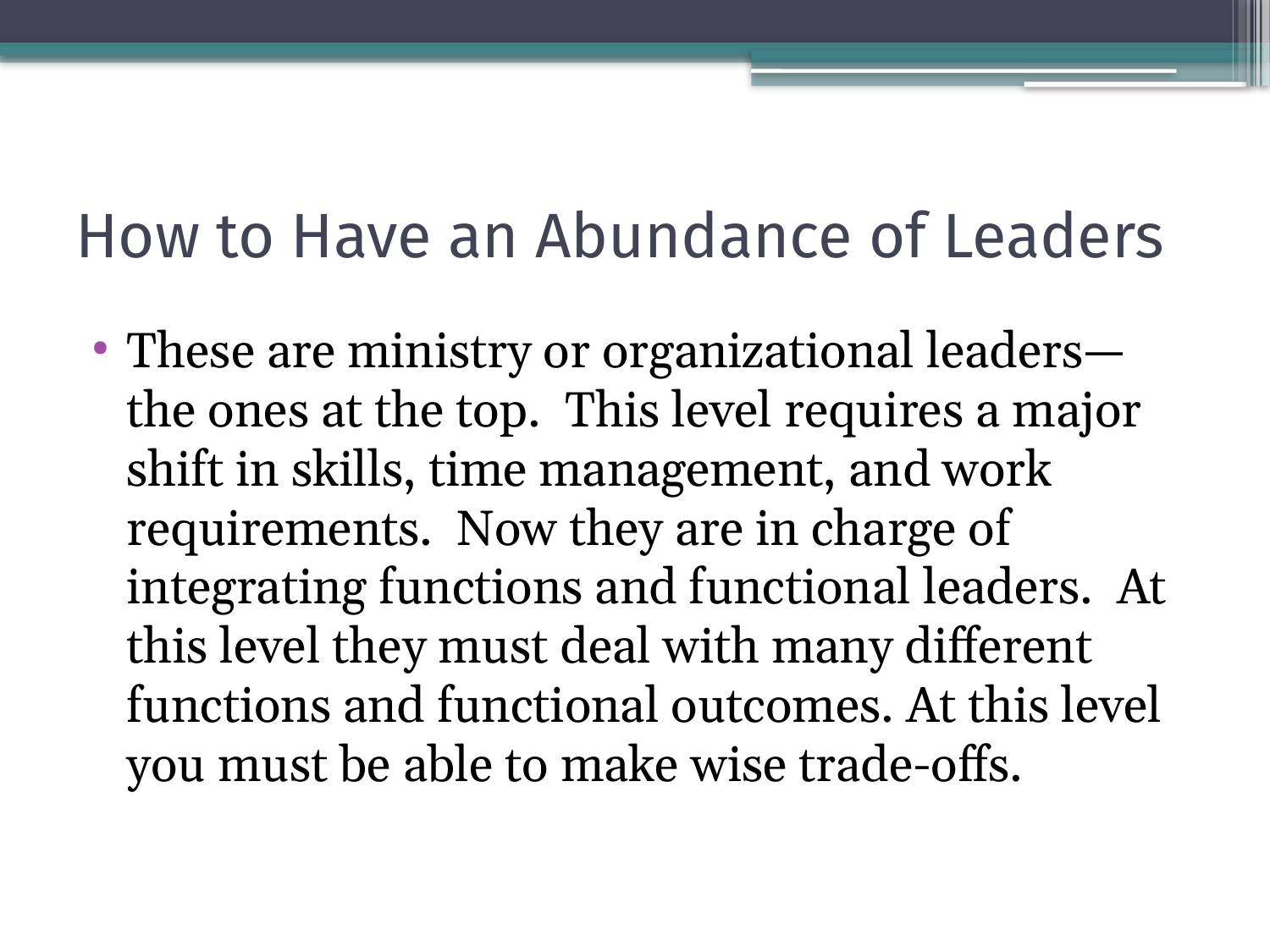

# How to Have an Abundance of Leaders
These are ministry or organizational leaders—the ones at the top.  This level requires a major shift in skills, time management, and work requirements.  Now they are in charge of integrating functions and functional leaders.  At this level they must deal with many different functions and functional outcomes. At this level you must be able to make wise trade-offs.